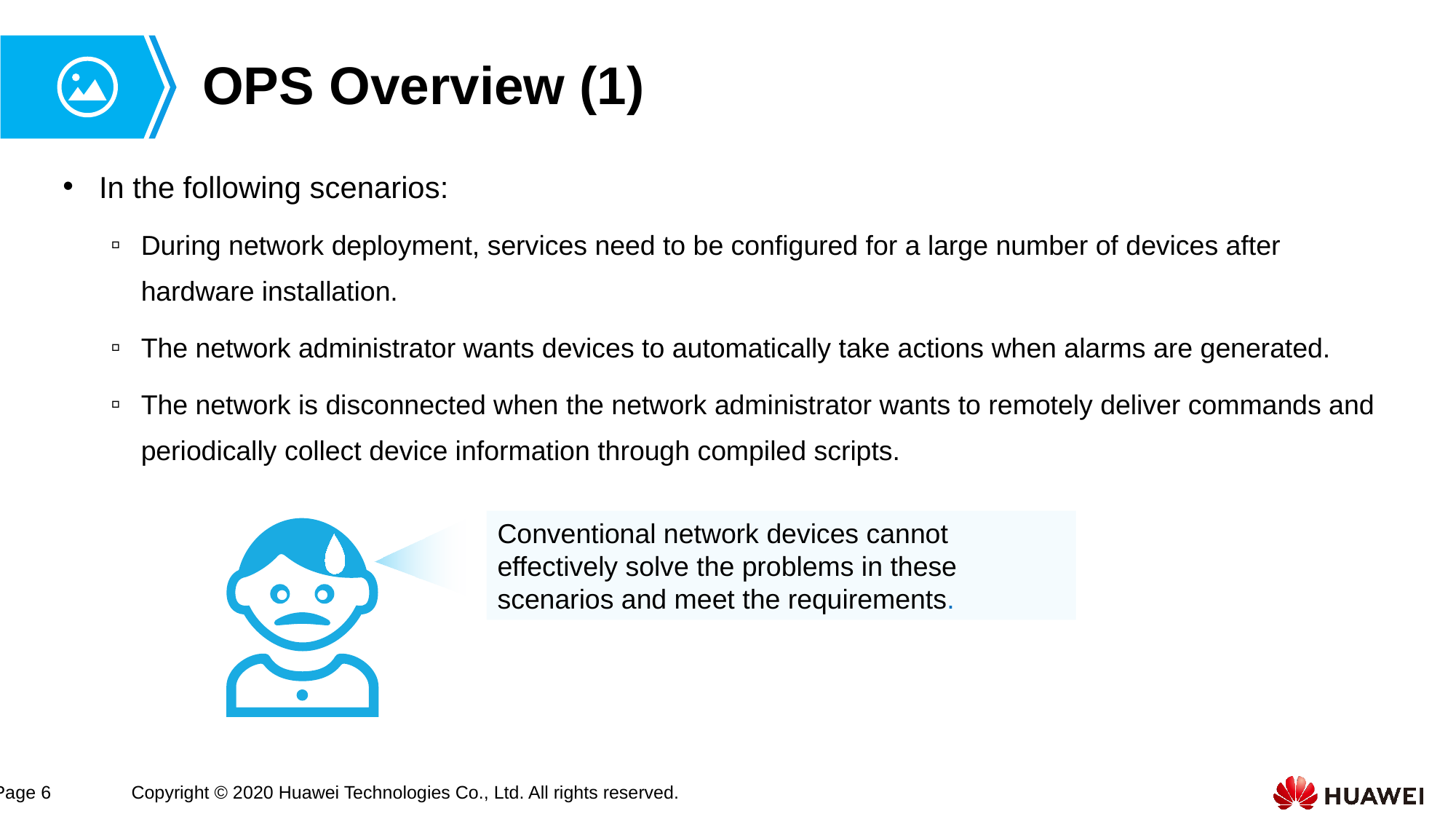

# OPS Overview (1)
In the following scenarios:
During network deployment, services need to be configured for a large number of devices after hardware installation.
The network administrator wants devices to automatically take actions when alarms are generated.
The network is disconnected when the network administrator wants to remotely deliver commands and periodically collect device information through compiled scripts.

Conventional network devices cannot effectively solve the problems in these scenarios and meet the requirements.